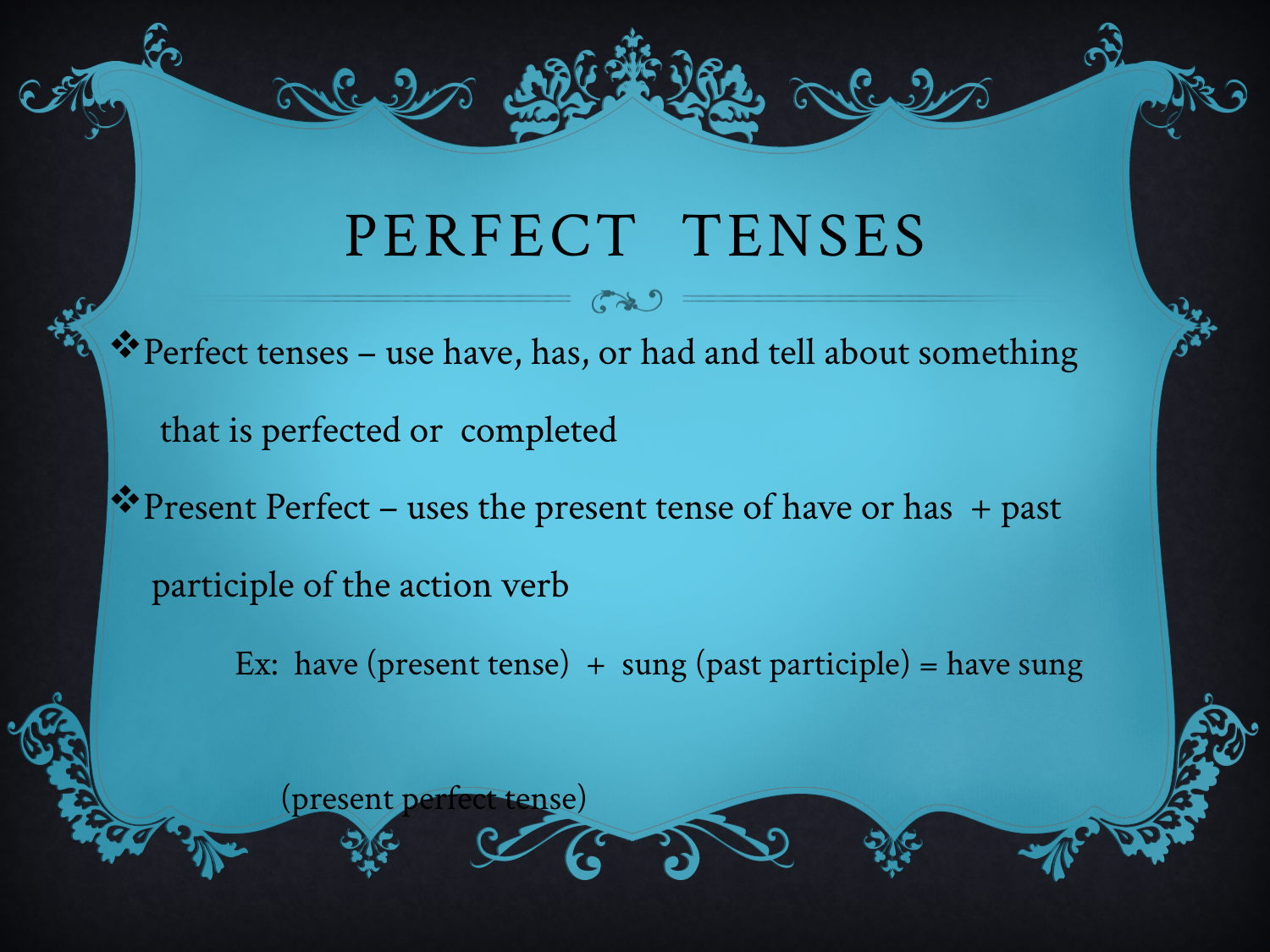

# Perfect  tenses
Perfect tenses – use have, has, or had and tell about something
      that is perfected or  completed
Present Perfect – uses the present tense of have or has  + past
     participle of the action verb
	Ex:  have (present tense)  +  sung (past participle) = have sung
                      (present perfect tense)